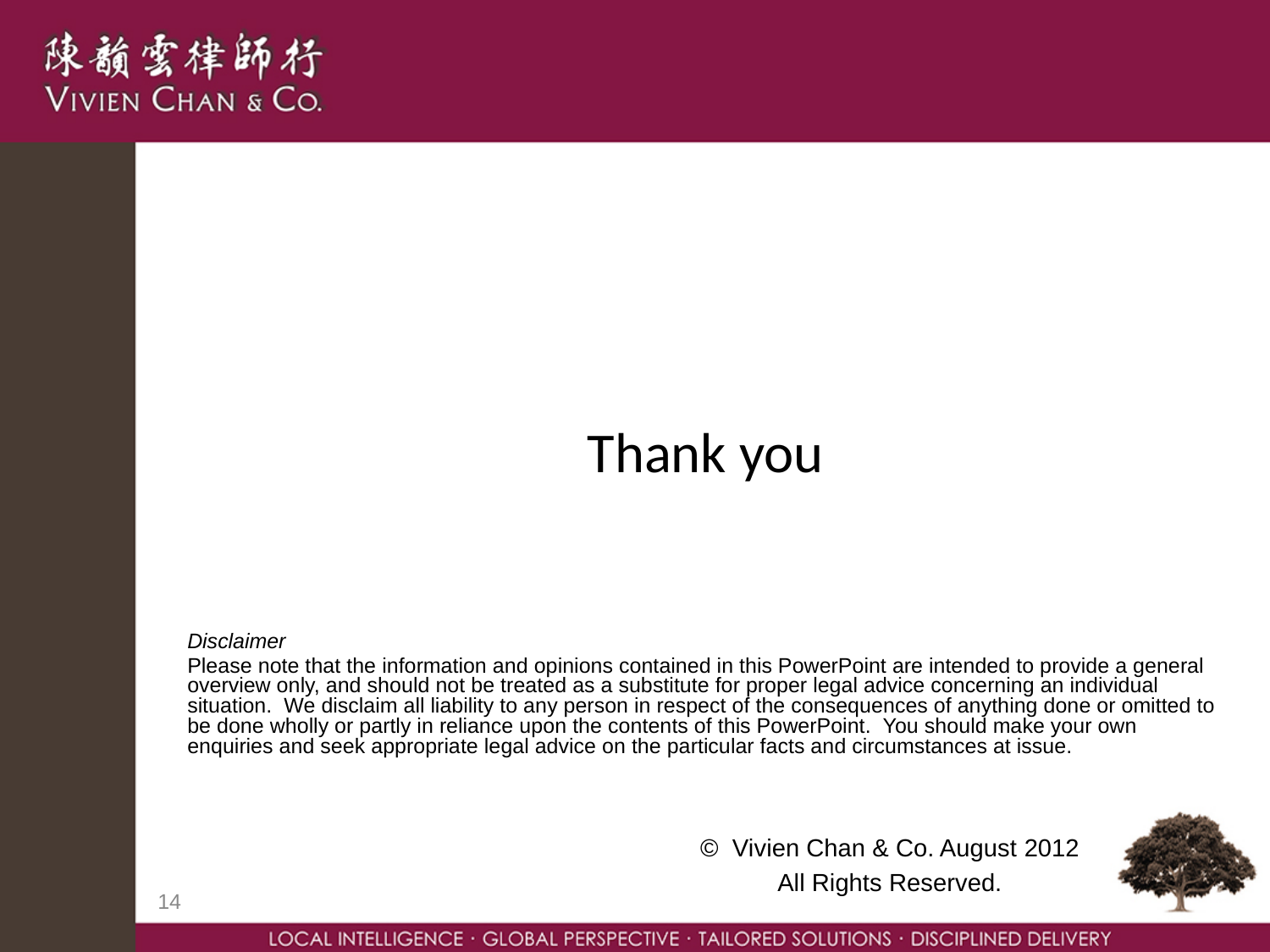

# Thank you
Disclaimer
Please note that the information and opinions contained in this PowerPoint are intended to provide a general overview only, and should not be treated as a substitute for proper legal advice concerning an individual situation.  We disclaim all liability to any person in respect of the consequences of anything done or omitted to be done wholly or partly in reliance upon the contents of this PowerPoint.  You should make your own enquiries and seek appropriate legal advice on the particular facts and circumstances at issue.
©  Vivien Chan & Co. August 2012
All Rights Reserved.

14